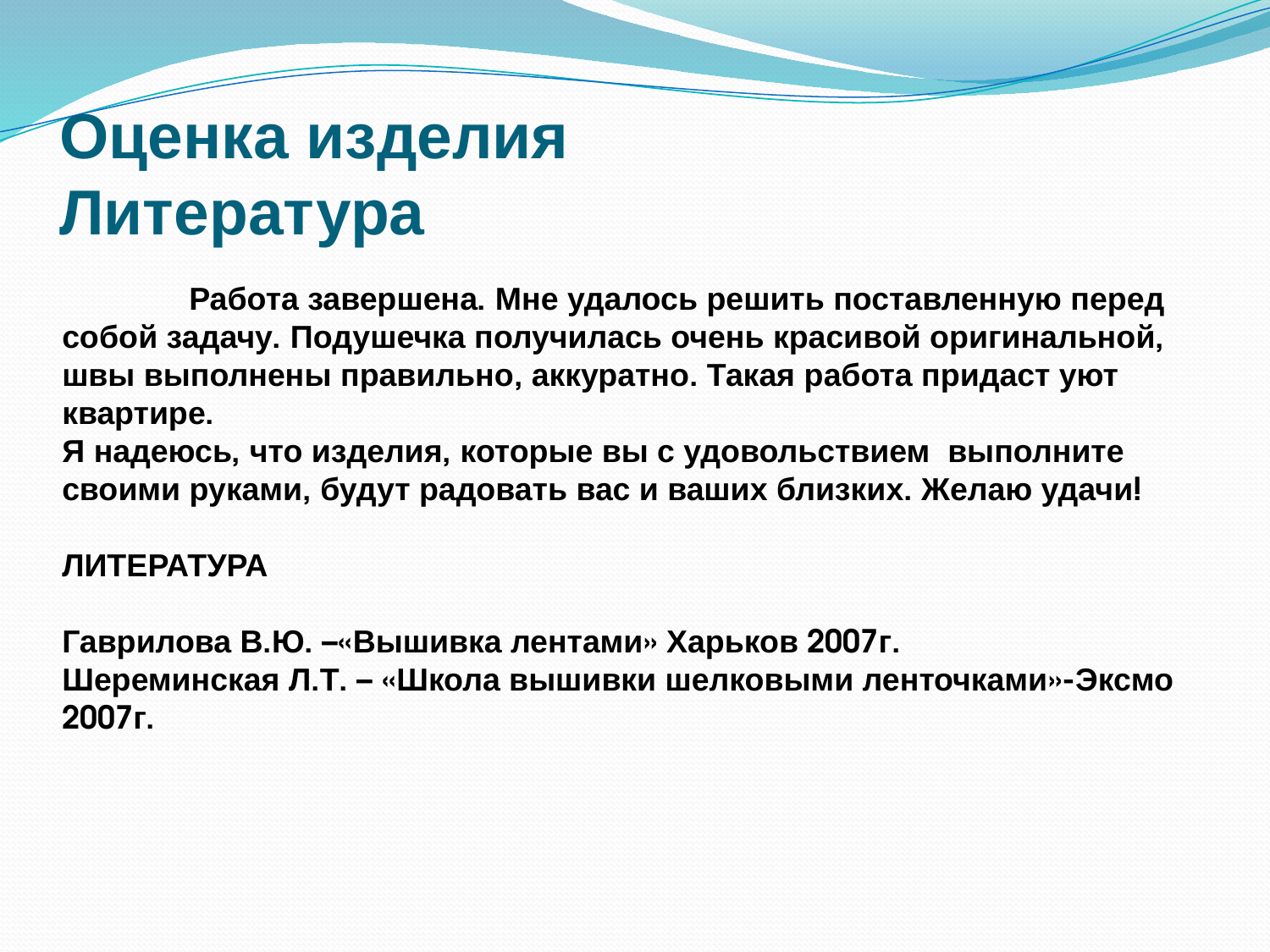

# Оценка изделия Литература
	Работа завершена. Мне удалось решить поставленную перед собой задачу. Подушечка получилась очень красивой оригинальной, швы выполнены правильно, аккуратно. Такая работа придаст уют квартире.
Я надеюсь, что изделия, которые вы с удовольствием  выполните своими руками, будут радовать вас и ваших близких. Желаю удачи!

ЛИТЕРАТУРА
Гаврилова В.Ю. –«Вышивка лентами» Харьков 2007г.
Шереминская Л.Т. – «Школа вышивки шелковыми ленточками»-Эксмо 2007г.